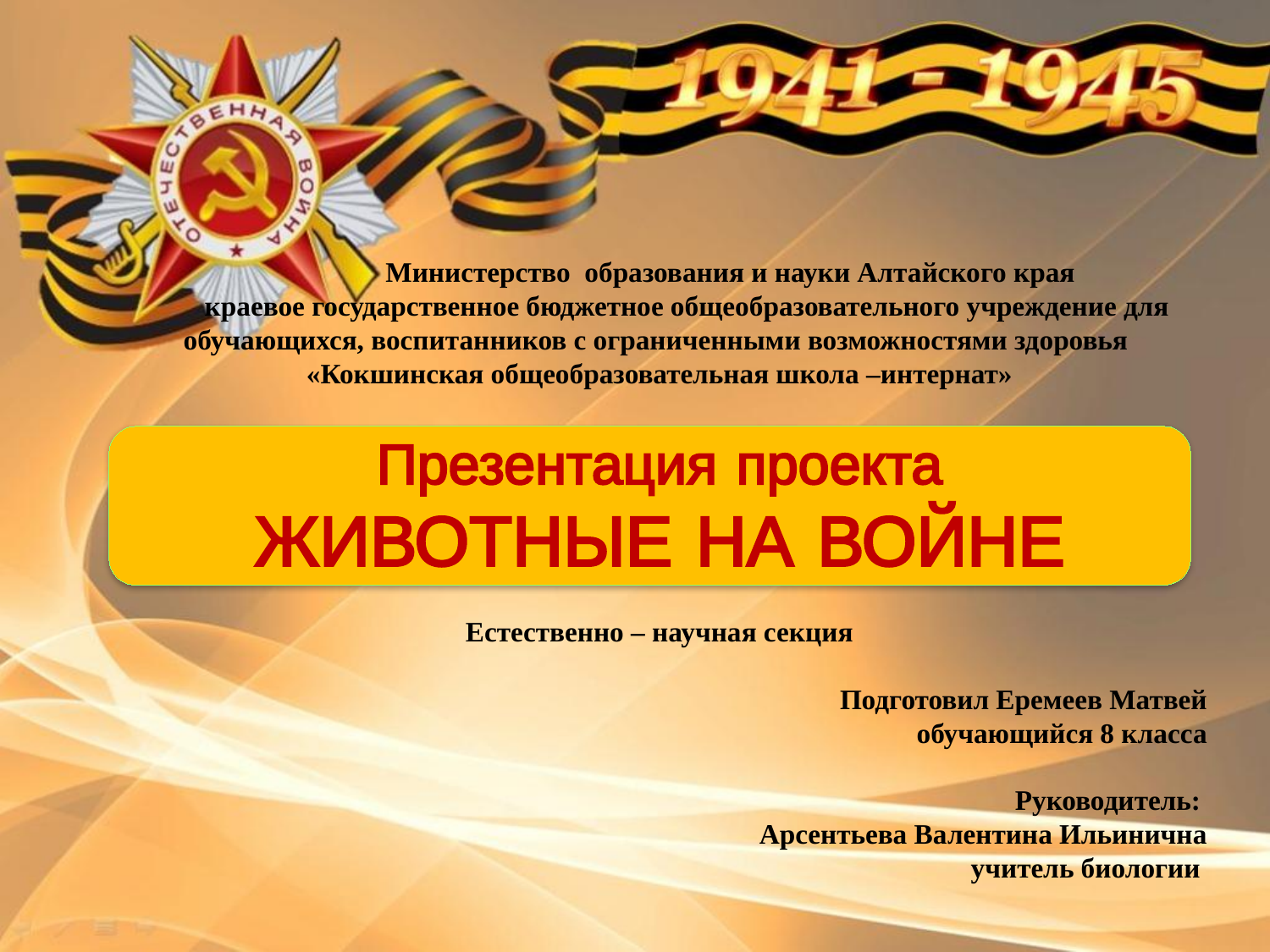

Министерство  образования и науки Алтайского края
         краевое государственное бюджетное общеобразовательного учреждение для  обучающихся, воспитанников с ограниченными возможностями здоровья  «Кокшинская общеобразовательная школа –интернат»

Презентация проекта
ЖИВОТНЫЕ НА ВОЙНЕ

Естественно – научная секция

Подготовил Еремеев Матвей
обучающийся 8 класса

Руководитель:
Арсентьева Валентина Ильинична
учитель биологии